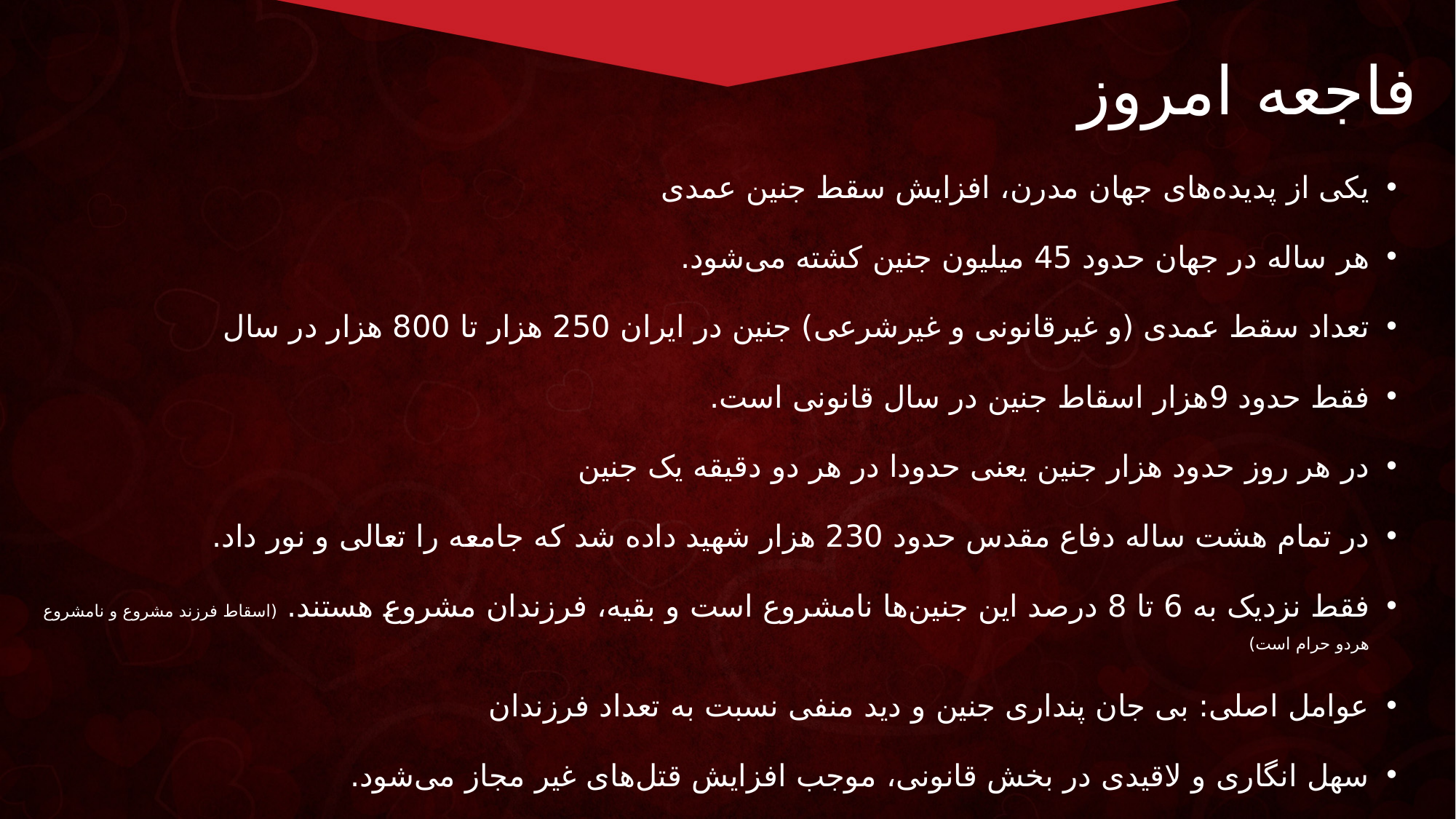

فاجعه امروز
یکی از پدیده‌های جهان مدرن، افزایش سقط جنین عمدی
هر ساله در جهان حدود 45 میلیون جنین کشته می‌شود.
تعداد سقط عمدی (و غیرقانونی و غیرشرعی) جنین در ایران 250 هزار تا 800 هزار در سال
فقط حدود 9هزار اسقاط جنین در سال قانونی است.
در هر روز حدود هزار جنین یعنی حدودا در هر دو دقیقه یک جنین
در تمام هشت ساله دفاع مقدس حدود 230 هزار شهید داده شد که جامعه را تعالی و نور داد.
فقط نزدیک به 6 تا 8 درصد این جنین‌ها نامشروع است و بقیه، فرزندان مشروع هستند. (اسقاط فرزند مشروع و نامشروع هردو حرام است)
عوامل اصلی: بی جان پنداری جنین و دید منفی نسبت به تعداد فرزندان
سهل انگاری و لاقیدی در بخش قانونی، موجب افزایش قتل‌های غیر مجاز می‌شود.